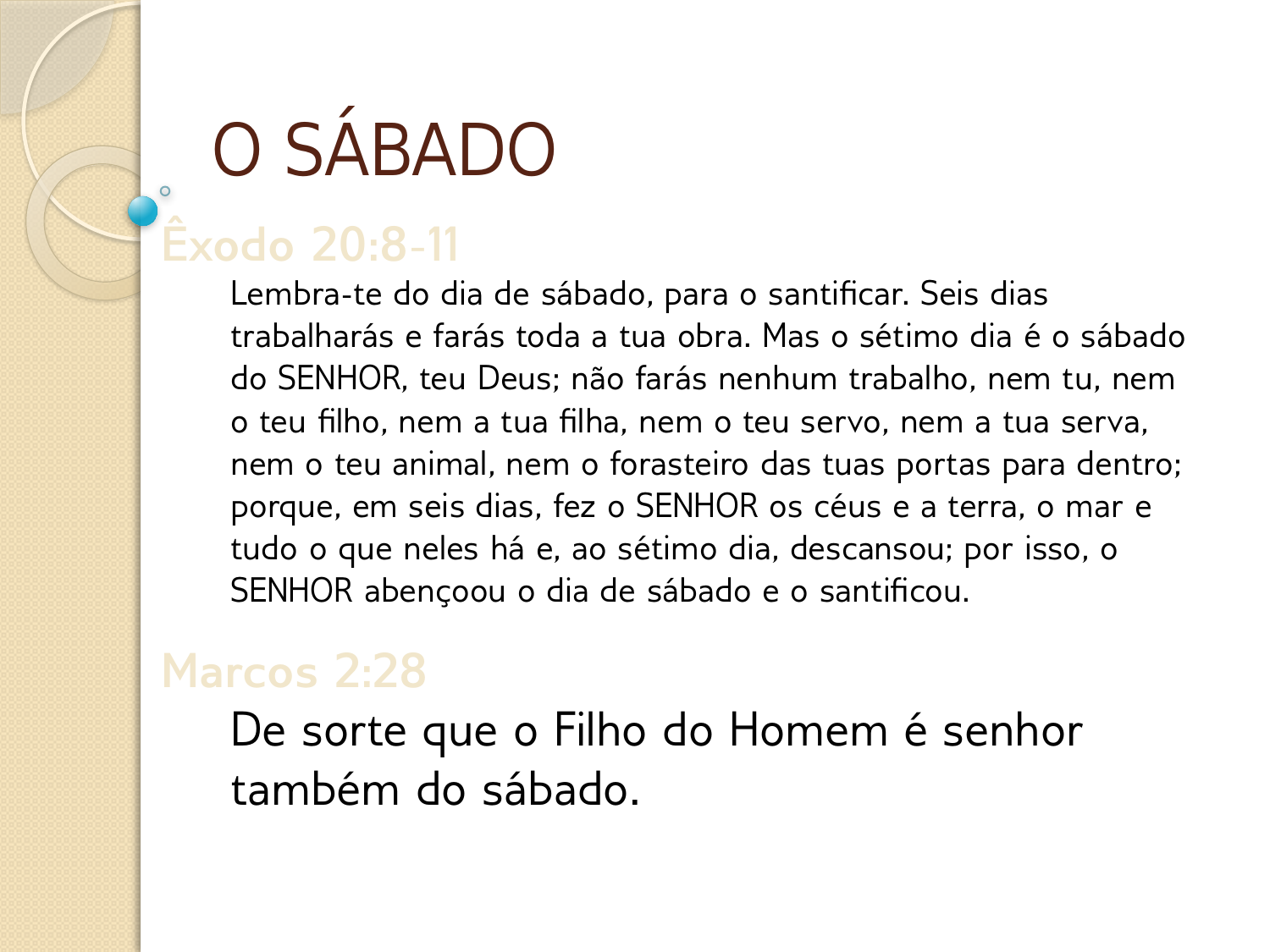

O SÁBADO
Êxodo 20:8-11
Lembra-te do dia de sábado, para o santificar. Seis dias trabalharás e farás toda a tua obra. Mas o sétimo dia é o sábado do SENHOR, teu Deus; não farás nenhum trabalho, nem tu, nem o teu filho, nem a tua filha, nem o teu servo, nem a tua serva, nem o teu animal, nem o forasteiro das tuas portas para dentro; porque, em seis dias, fez o SENHOR os céus e a terra, o mar e tudo o que neles há e, ao sétimo dia, descansou; por isso, o SENHOR abençoou o dia de sábado e o santificou.
Marcos 2:28
De sorte que o Filho do Homem é senhor também do sábado.